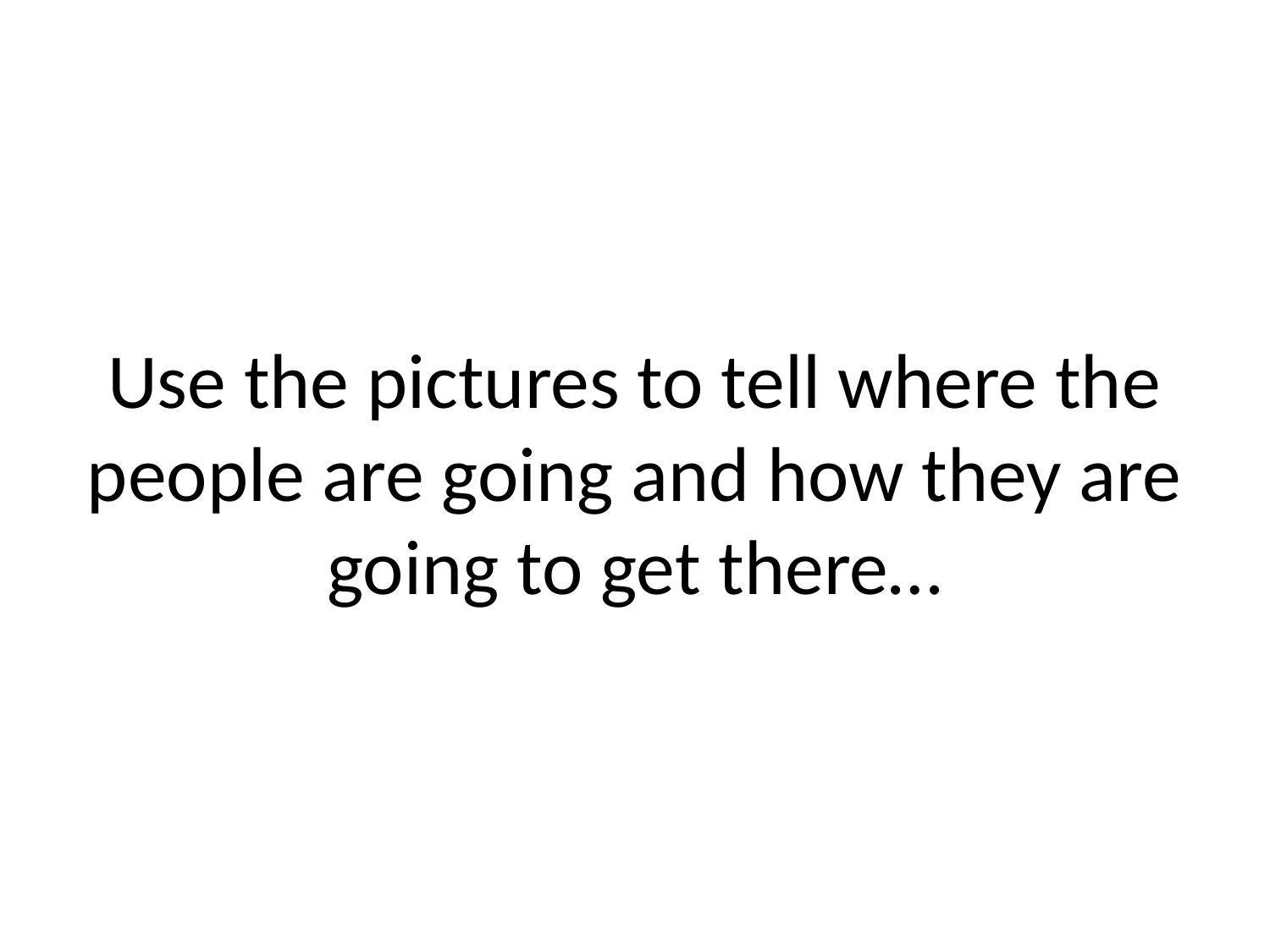

# Use the pictures to tell where the people are going and how they are going to get there…